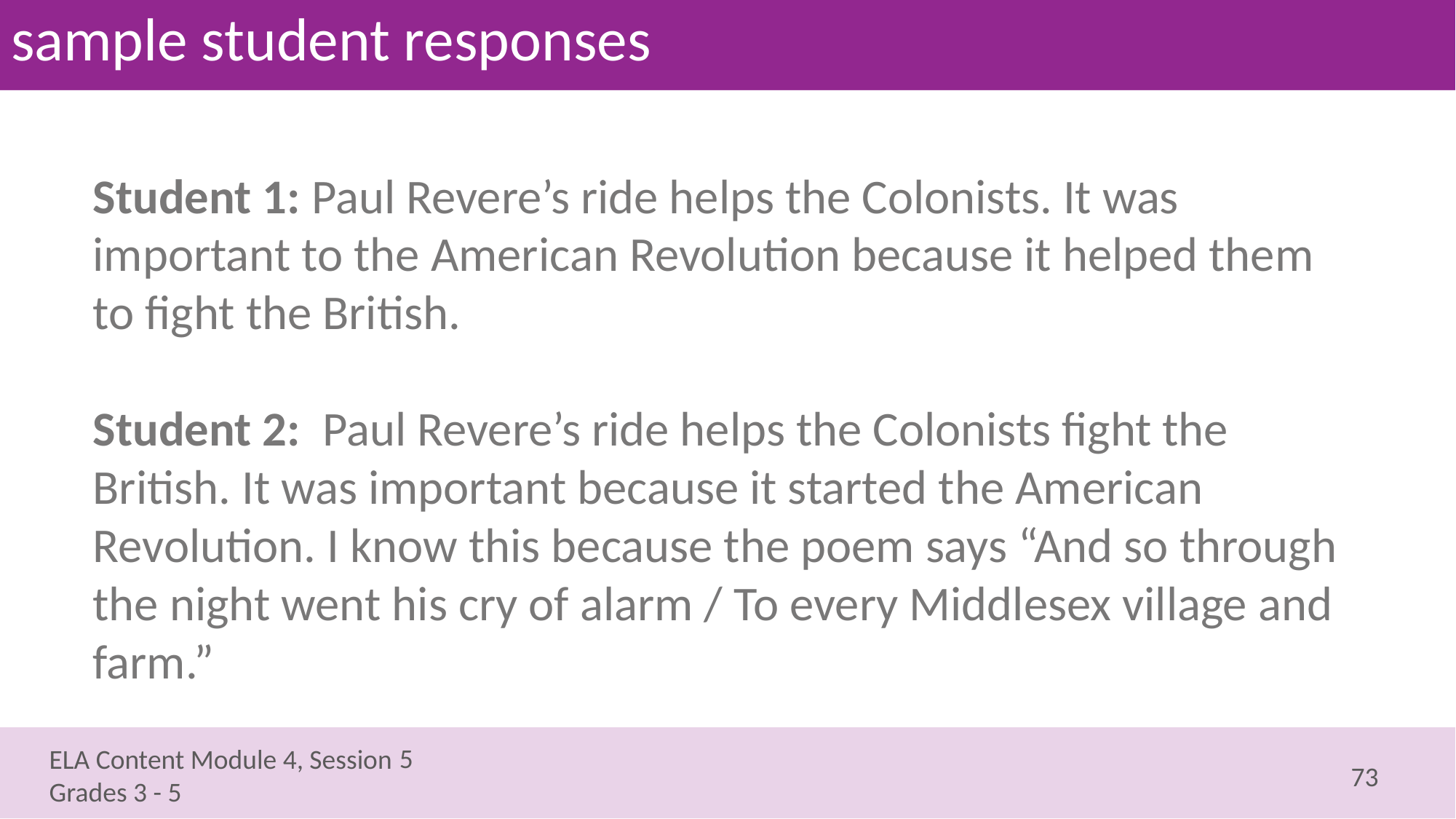

# sample student responses
Student 1: Paul Revere’s ride helps the Colonists. It was important to the American Revolution because it helped them to fight the British.

Student 2:  Paul Revere’s ride helps the Colonists fight the British. It was important because it started the American Revolution. I know this because the poem says “And so through the night went his cry of alarm / To every Middlesex village and farm.”

5
73